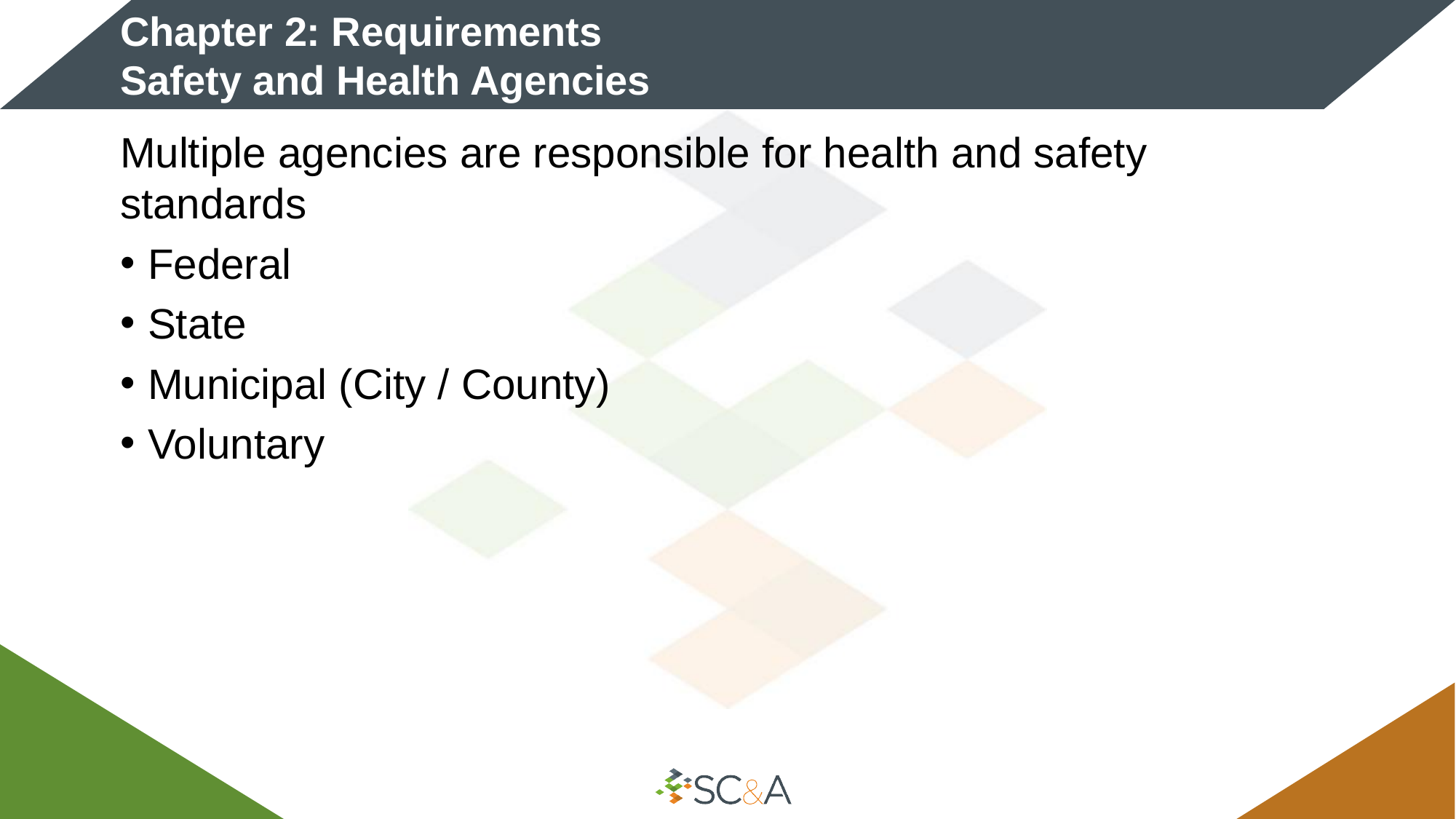

# Chapter 2: Requirements Safety and Health Agencies
Multiple agencies are responsible for health and safety standards
Federal
State
Municipal (City / County)
Voluntary